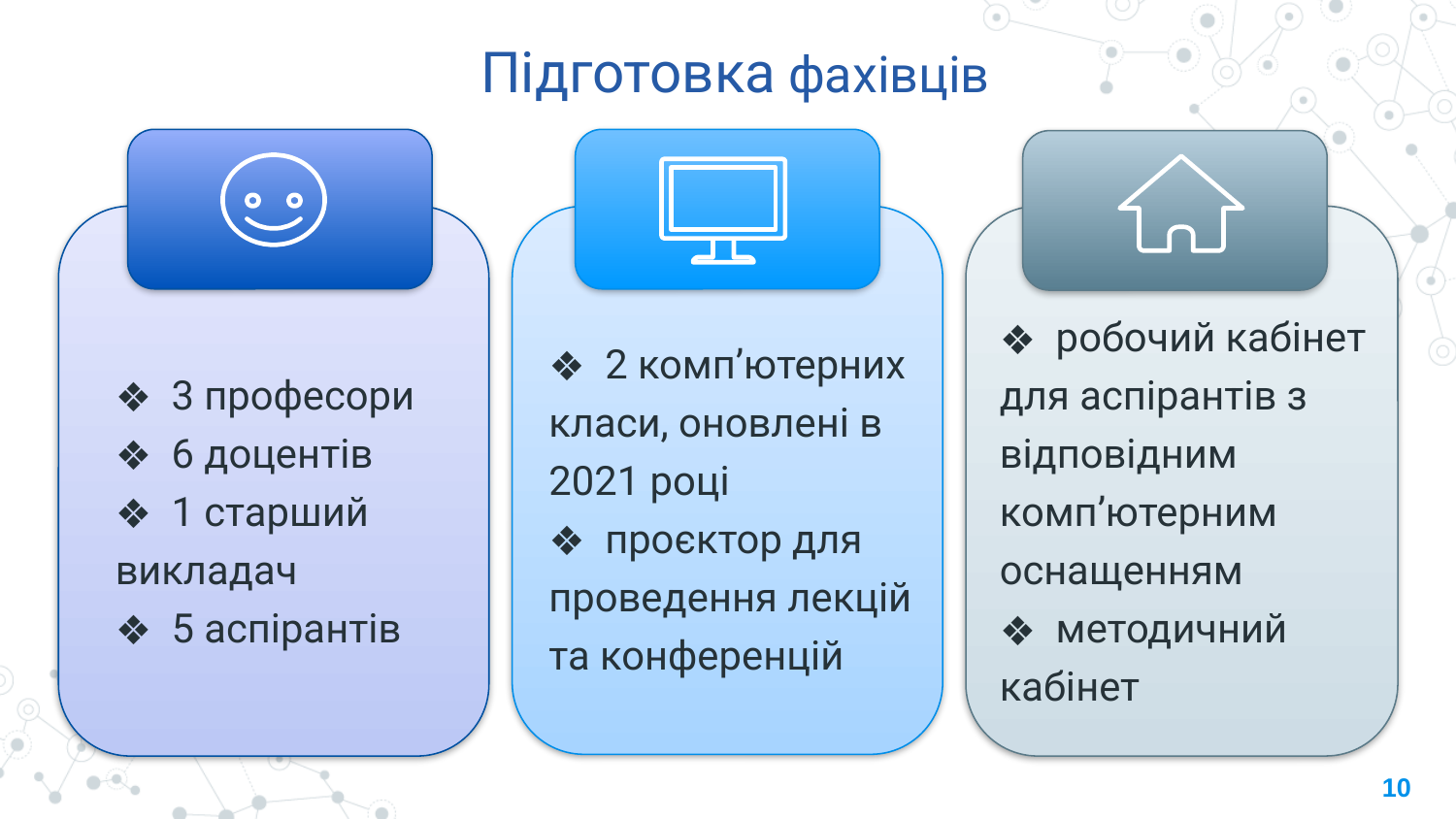

# Підготовка фахівців

  2 комп’ютерних класи, оновлені в 2021 році
  проєктор для проведення лекцій та конференцій
  3 професори
  6 доцентів
  1 старший викладач
  5 аспірантів
  робочий кабінет для аспірантів з відповідним
комп’ютерним оснащенням
  методичний кабінет
10